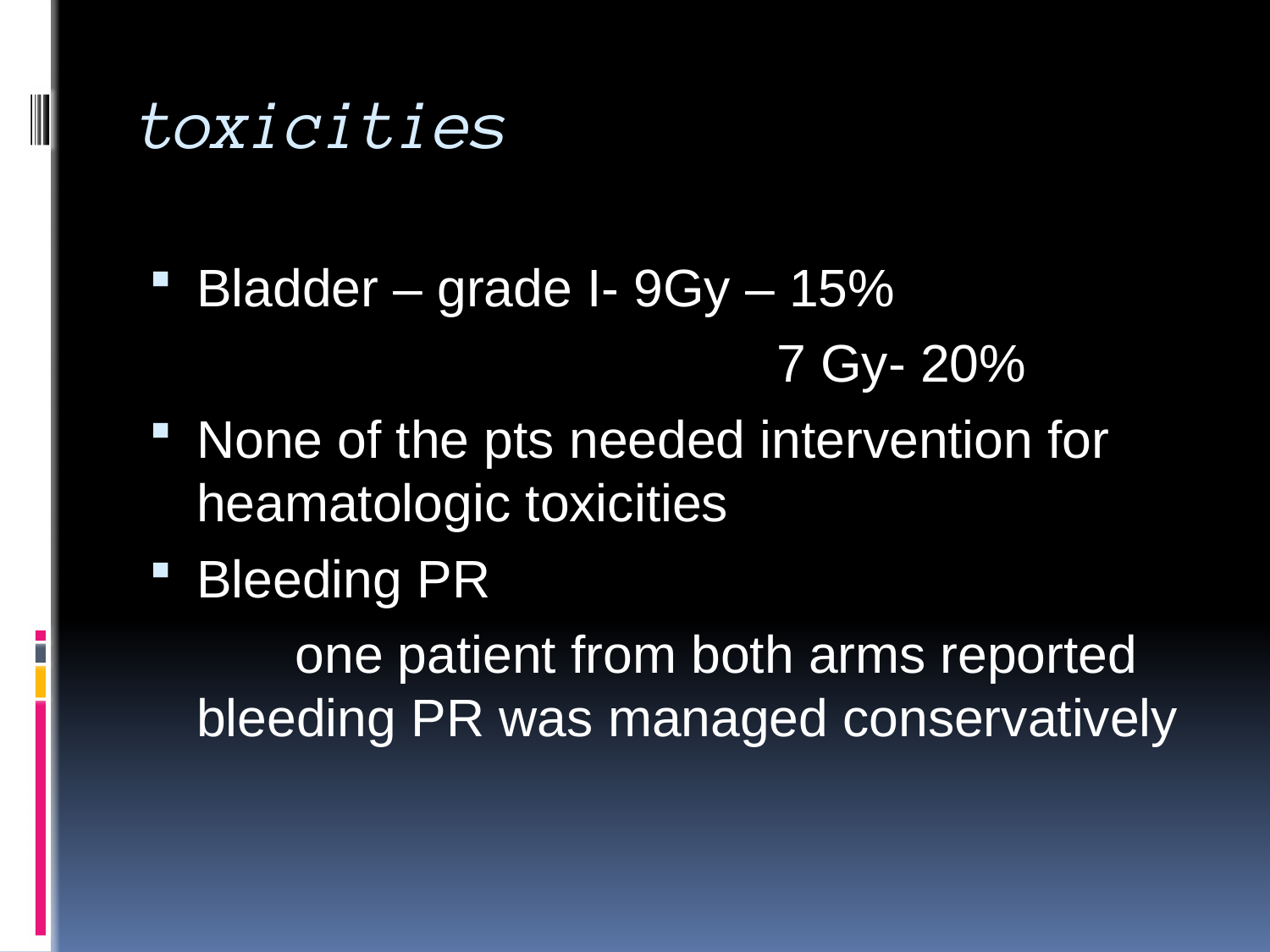

# toxicities
Bladder – grade I- 9Gy – 15%
                                           7 Gy- 20%
None of the pts needed intervention for heamatologic toxicities
Bleeding PR
          one patient from both arms reported bleeding PR was managed conservatively